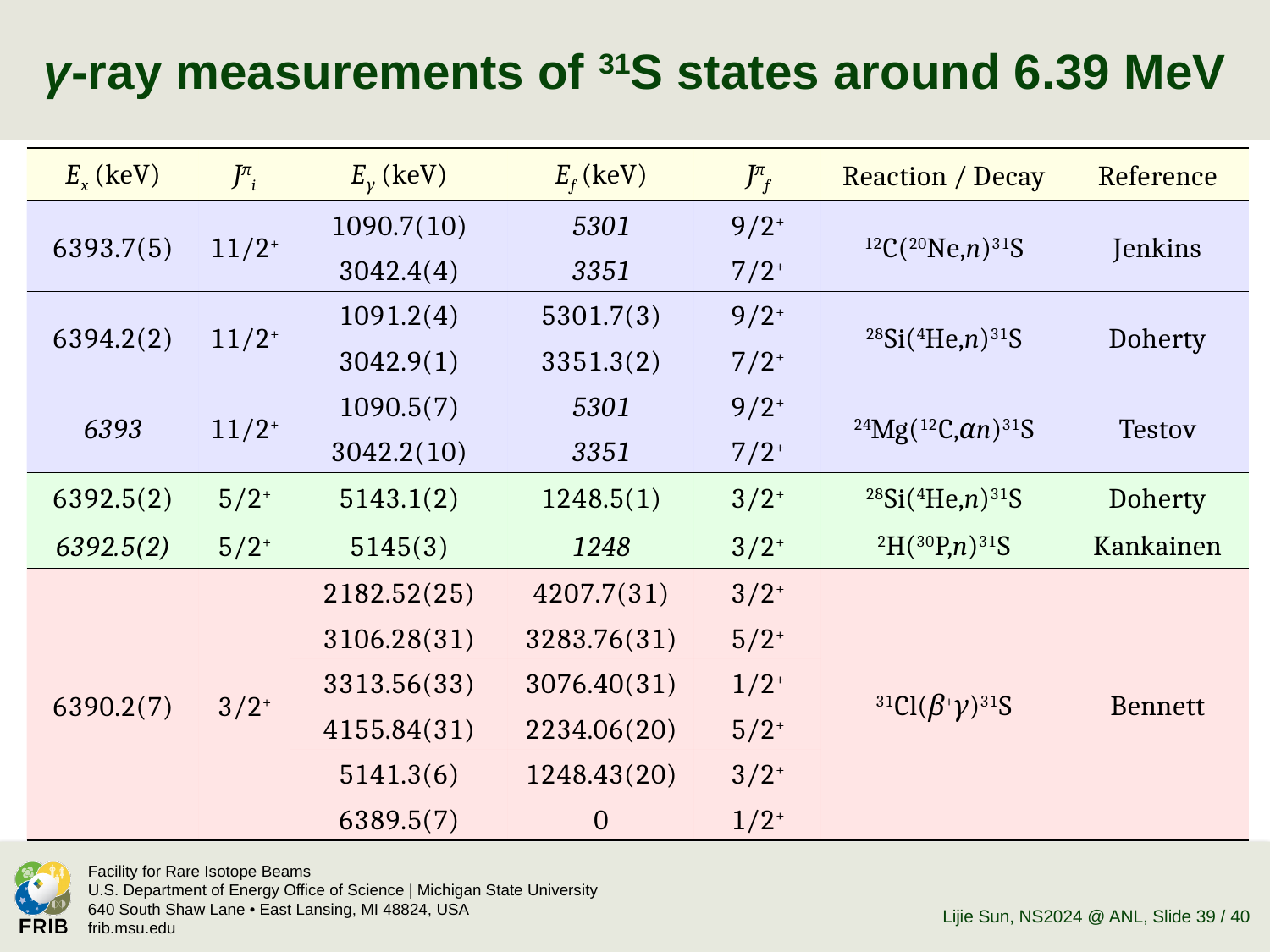

# γ-ray measurements of 31S states around 6.39 MeV
| Ex (keV) | Jπi | Eγ (keV) | Ef (keV) | Jπf | Reaction / Decay | Reference |
| --- | --- | --- | --- | --- | --- | --- |
| 6393.7(5) | 11/2+ | 1090.7(10) | 5301 | 9/2+ | 12C(20Ne,n)31S | Jenkins |
|  |  | 3042.4(4) | 3351 | 7/2+ |  |  |
| 6394.2(2) | 11/2+ | 1091.2(4) | 5301.7(3) | 9/2+ | 28Si(4He,n)31S | Doherty |
|  |  | 3042.9(1) | 3351.3(2) | 7/2+ |  |  |
| 6393 | 11/2+ | 1090.5(7) | 5301 | 9/2+ | 24Mg(12C,αn)31S | Testov |
|  |  | 3042.2(10) | 3351 | 7/2+ |  |  |
| 6392.5(2) | 5/2+ | 5143.1(2) | 1248.5(1) | 3/2+ | 28Si(4He,n)31S | Doherty |
| 6392.5(2) | 5/2+ | 5145(3) | 1248 | 3/2+ | 2H(30P,n)31S | Kankainen |
| 6390.2(7) | 3/2+ | 2182.52(25) | 4207.7(31) | 3/2+ | 31Cl(β+γ)31S | Bennett |
|  |  | 3106.28(31) | 3283.76(31) | 5/2+ |  |  |
|  |  | 3313.56(33) | 3076.40(31) | 1/2+ |  |  |
|  |  | 4155.84(31) | 2234.06(20) | 5/2+ |  |  |
|  |  | 5141.3(6) | 1248.43(20) | 3/2+ |  |  |
|  |  | 6389.5(7) | 0 | 1/2+ |  |  |
Lijie Sun, NS2024 @ ANL
, Slide 39 / 40